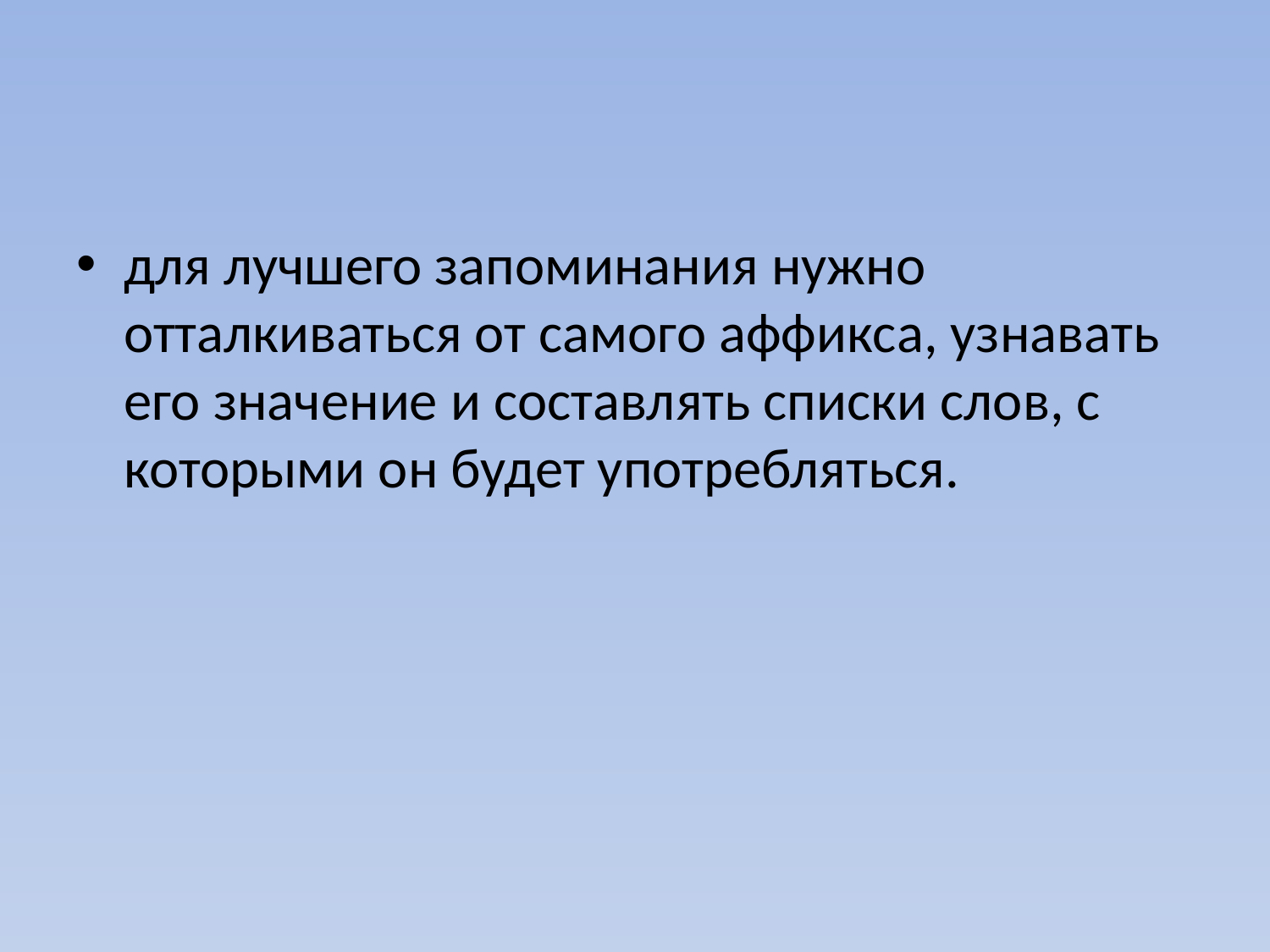

#
для лучшего запоминания нужно отталкиваться от самого аффикса, узнавать его значение и составлять списки слов, с которыми он будет употребляться.